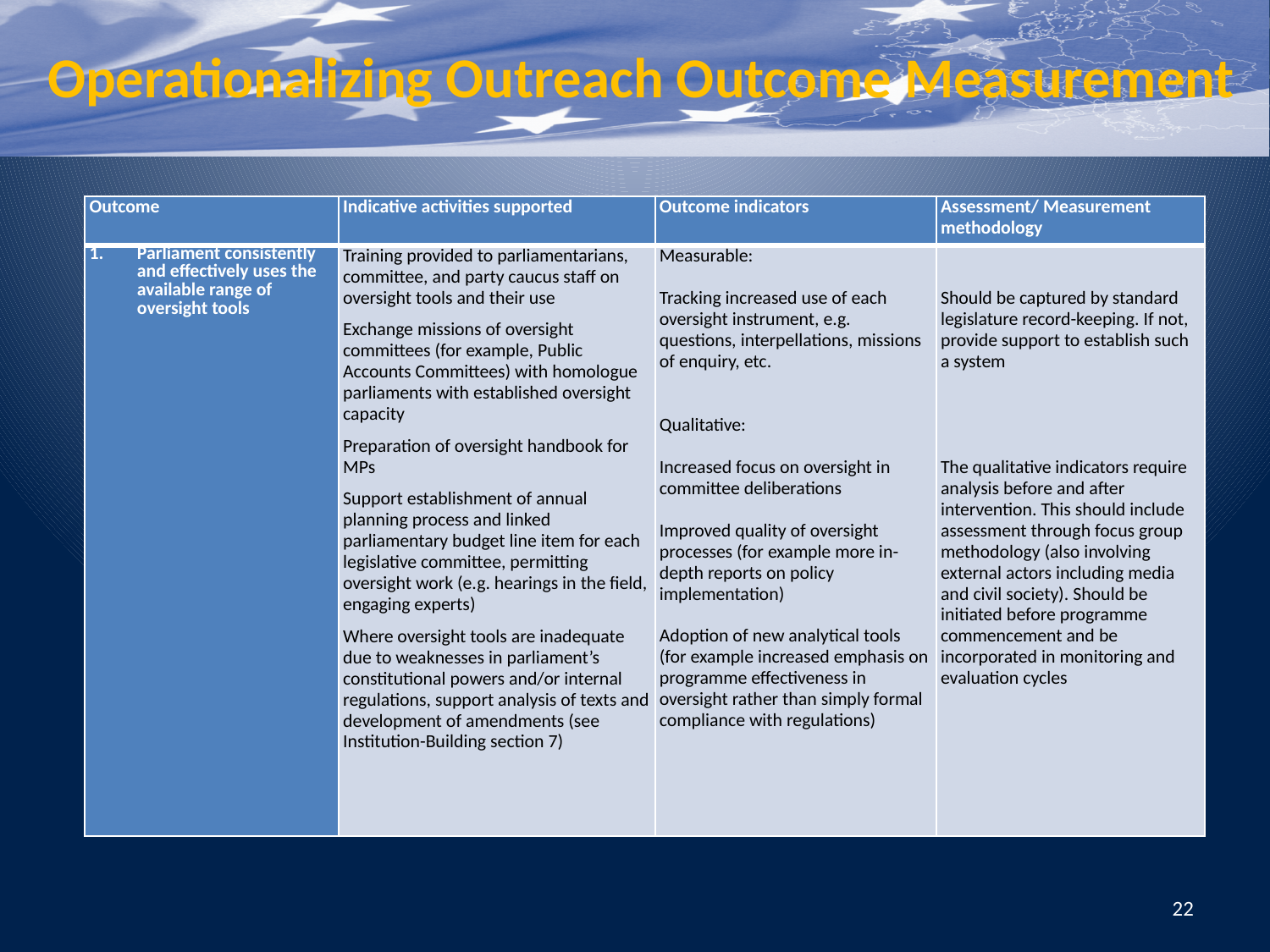

Operationalizing Outreach Outcome Measurement
| Outcome | Indicative activities supported | Outcome indicators | Assessment/ Measurement methodology |
| --- | --- | --- | --- |
| Parliament consistently and effectively uses the available range of oversight tools | Training provided to parliamentarians, committee, and party caucus staff on oversight tools and their use Exchange missions of oversight committees (for example, Public Accounts Committees) with homologue parliaments with established oversight capacity Preparation of oversight handbook for MPs Support establishment of annual planning process and linked parliamentary budget line item for each legislative committee, permitting oversight work (e.g. hearings in the field, engaging experts) Where oversight tools are inadequate due to weaknesses in parliament’s constitutional powers and/or internal regulations, support analysis of texts and development of amendments (see Institution-Building section 7) | Measurable:   Tracking increased use of each oversight instrument, e.g. questions, interpellations, missions of enquiry, etc.     Qualitative:   Increased focus on oversight in committee deliberations   Improved quality of oversight processes (for example more in-depth reports on policy implementation)   Adoption of new analytical tools (for example increased emphasis on programme effectiveness in oversight rather than simply formal compliance with regulations) | Should be captured by standard legislature record-keeping. If not, provide support to establish such a system         The qualitative indicators require analysis before and after intervention. This should include assessment through focus group methodology (also involving external actors including media and civil society). Should be initiated before programme commencement and be incorporated in monitoring and evaluation cycles |
22